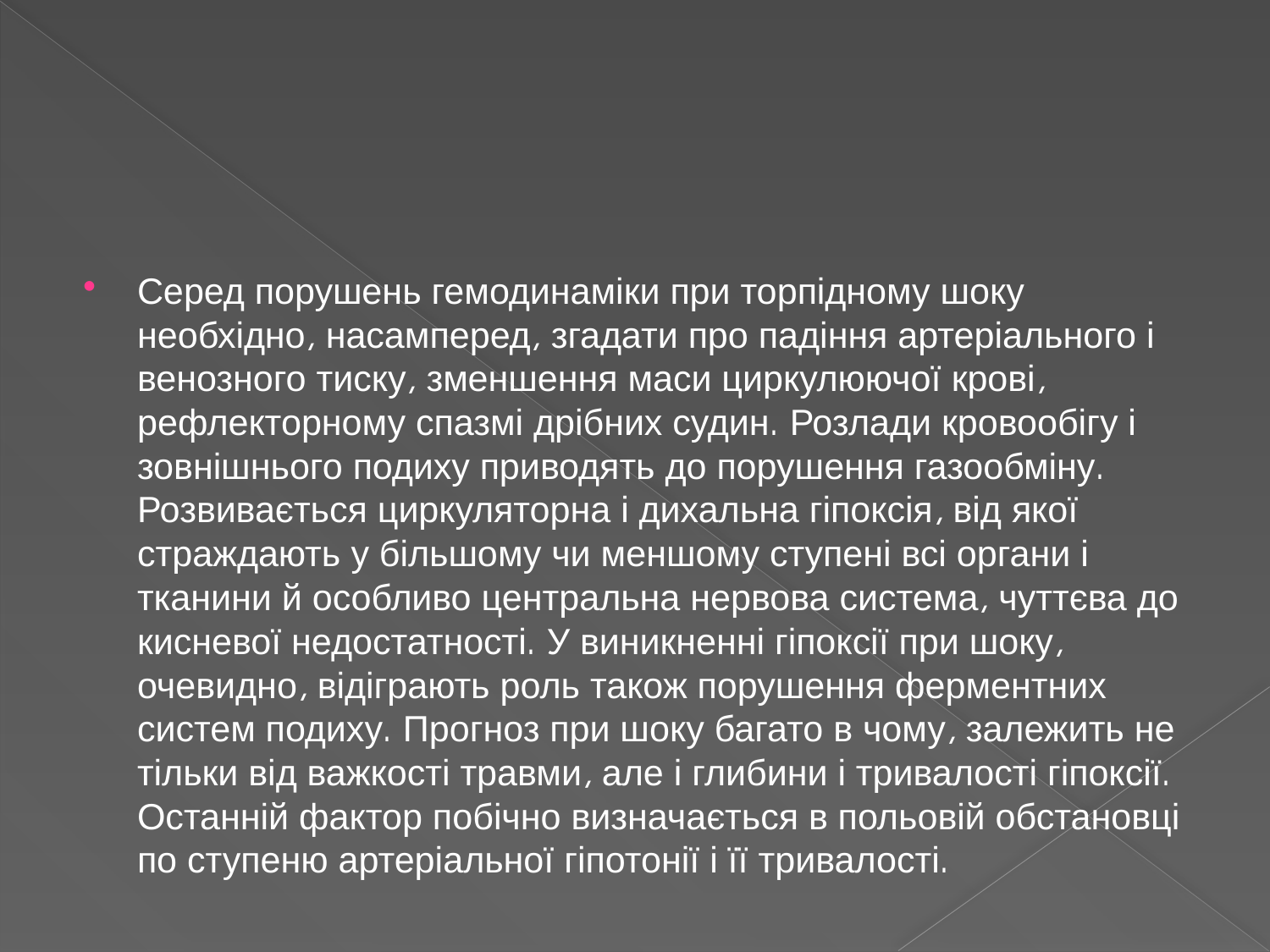

#
Серед порушень гемодинаміки при торпідному шоку необхідно, насамперед, згадати про падіння артеріального і венозного тиску, зменшення маси циркулюючої крові, рефлекторному спазмі дрібних судин. Розлади кровообігу і зовнішнього подиху приводять до порушення газообміну. Розвивається циркуляторна і дихальна гіпоксія, від якої страждають у більшому чи меншому ступені всі органи і тканини й особливо центральна нервова система, чуттєва до кисневої недостатності. У виникненні гіпоксії при шоку, очевидно, відіграють роль також порушення ферментних систем подиху. Прогноз при шоку багато в чому, залежить не тільки від важкості травми, але і глибини і тривалості гіпоксії. Останній фактор побічно визначається в польовій обстановці по ступеню артеріальної гіпотонії і її тривалості.